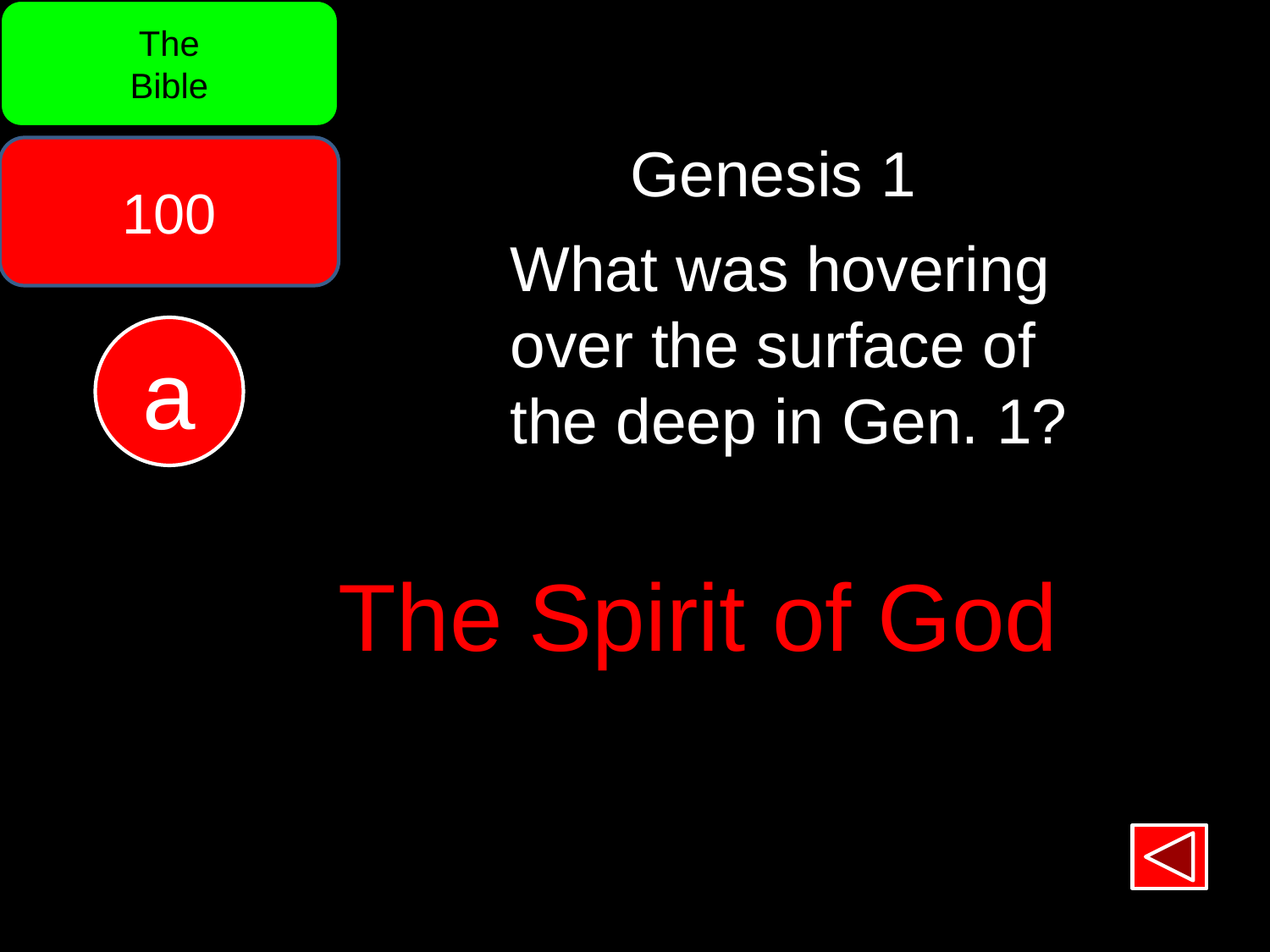

The
Bible
Genesis 1
100
What was hovering
over the surface of
the deep in Gen. 1?

a
The Spirit of God